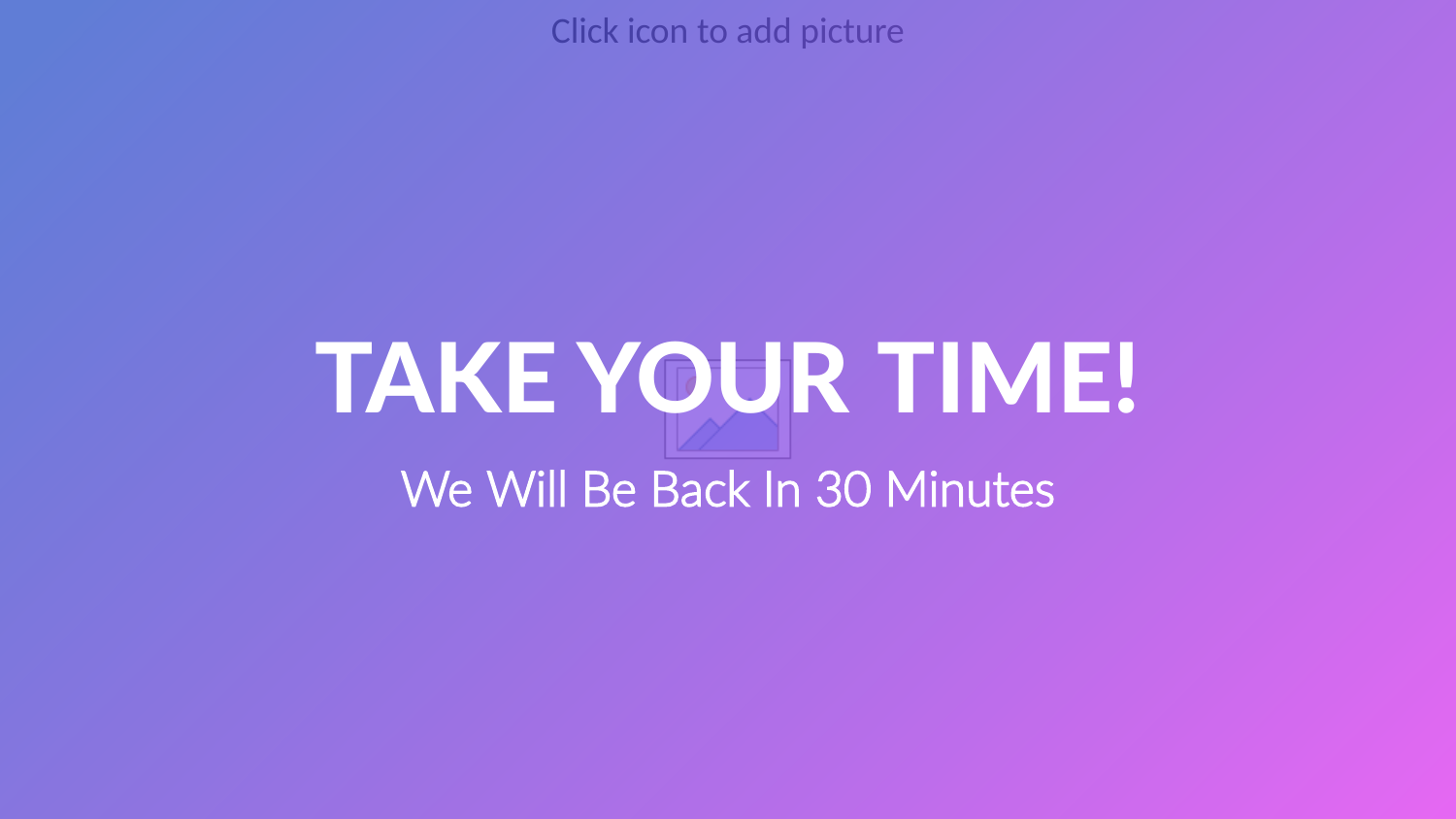

TAKE YOUR TIME!

We Will Be Back In 30 Minutes